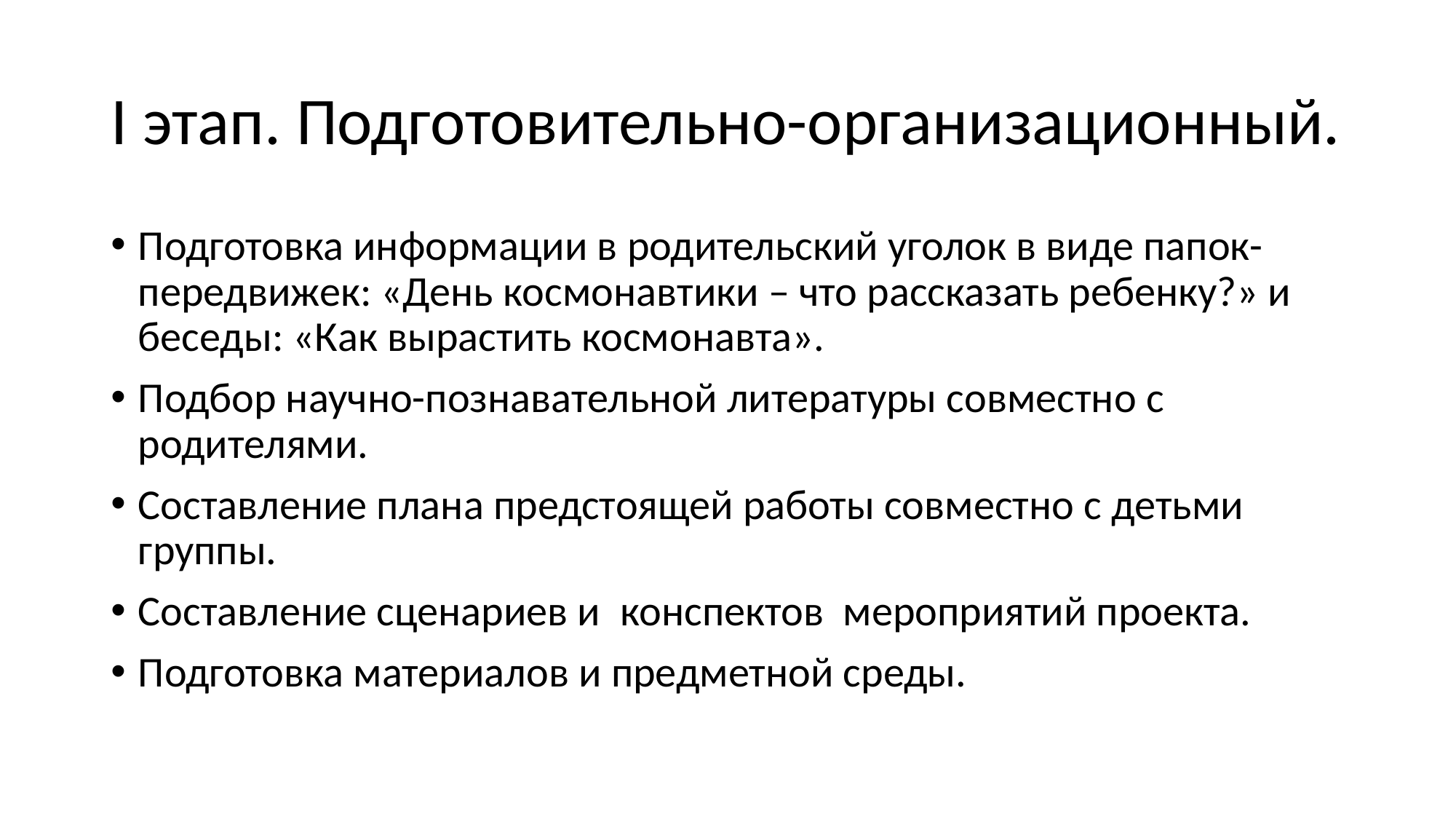

# I этап. Подготовительно-организационный.
Подготовка информации в родительский уголок в виде папок-передвижек: «День космонавтики – что рассказать ребенку?» и беседы: «Как вырастить космонавта».
Подбор научно-познавательной литературы совместно с родителями.
Составление плана предстоящей работы совместно с детьми группы.
Составление сценариев и  конспектов  мероприятий проекта.
Подготовка материалов и предметной среды.